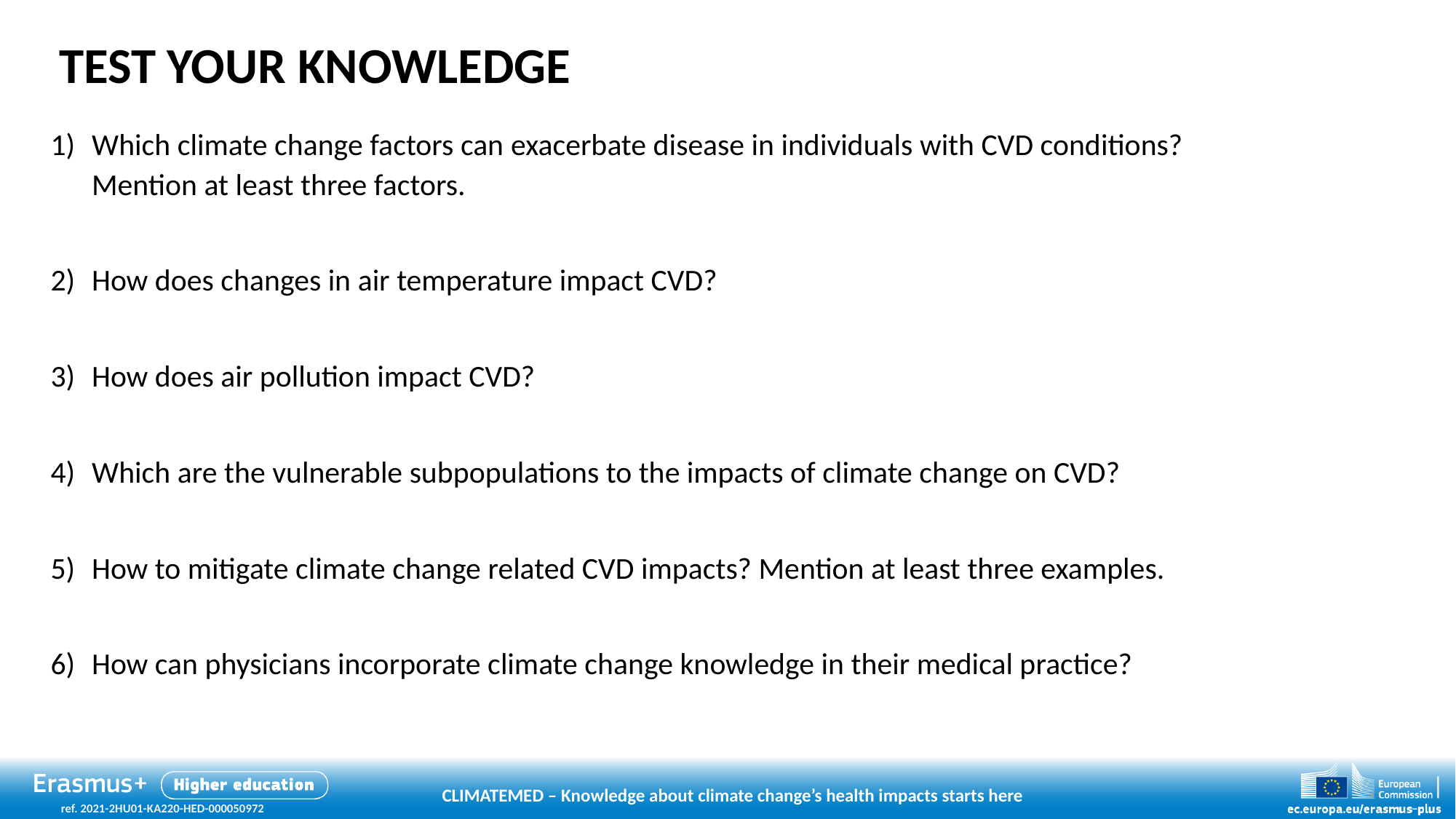

# TEST YOUR KNOWLEDGE
Which climate change factors can exacerbate disease in individuals with CVD conditions?
Mention at least three factors.

How does changes in air temperature impact CVD?

How does air pollution impact CVD?

Which are the vulnerable subpopulations to the impacts of climate change on CVD?

How to mitigate climate change related CVD impacts? Mention at least three examples.

How can physicians incorporate climate change knowledge in their medical practice?